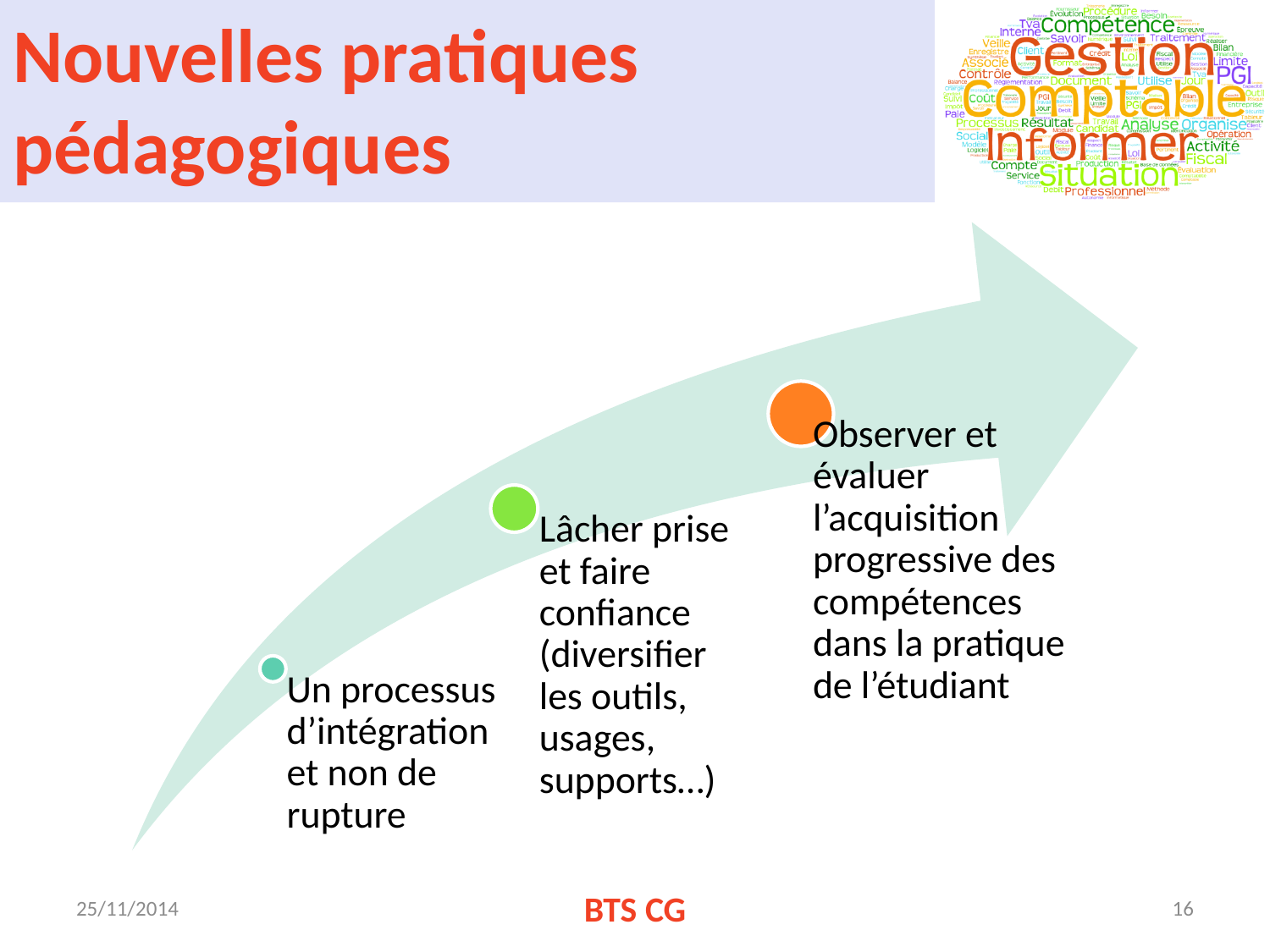

# Nouvelles pratiques pédagogiques
Un processus d’intégration et non de rupture
Lâcher prise et faire confiance (diversifier les outils, usages, supports…)
Observer et évaluer l’acquisition progressive des compétences dans la pratique de l’étudiant
25/11/2014
BTS CG
16